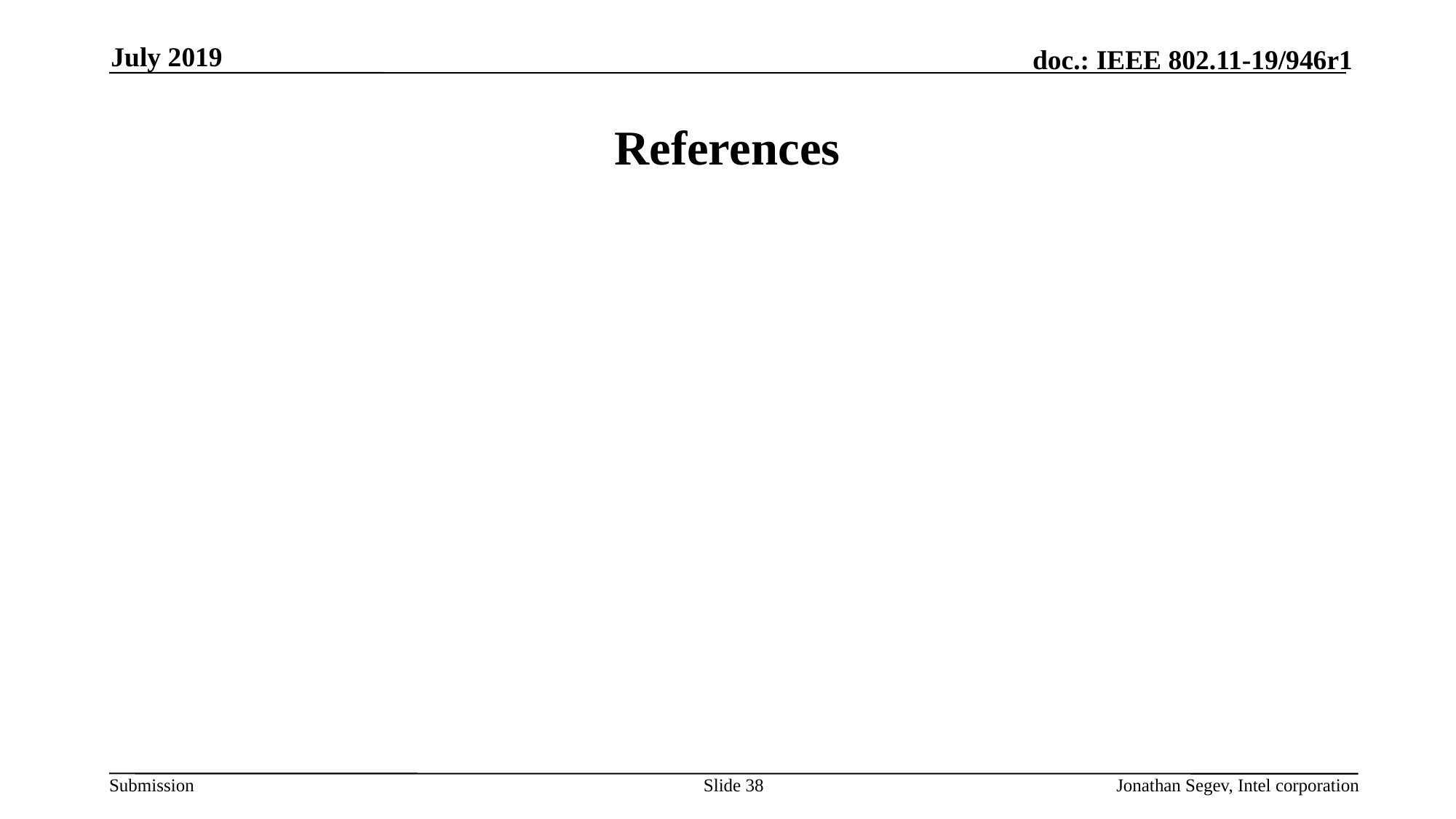

July 2019
# References

Slide 38
Jonathan Segev, Intel corporation